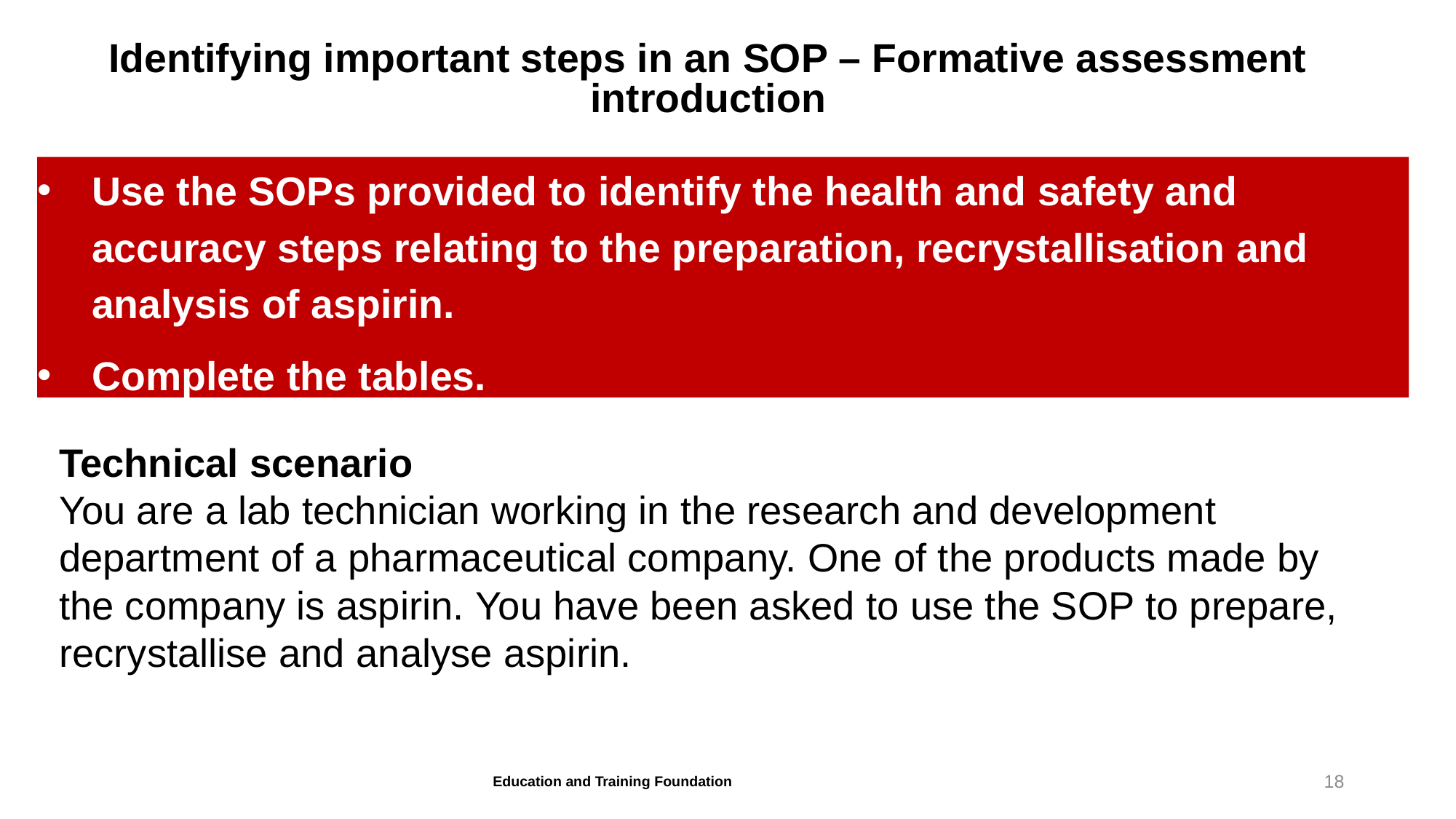

# Identifying important steps in an SOP – Formative assessment introduction
Use the SOPs provided to identify the health and safety and accuracy steps relating to the preparation, recrystallisation and analysis of aspirin.
Complete the tables.
Technical scenario
You are a lab technician working in the research and development department of a pharmaceutical company. One of the products made by the company is aspirin. You have been asked to use the SOP to prepare, recrystallise and analyse aspirin.

Education and Training Foundation
18